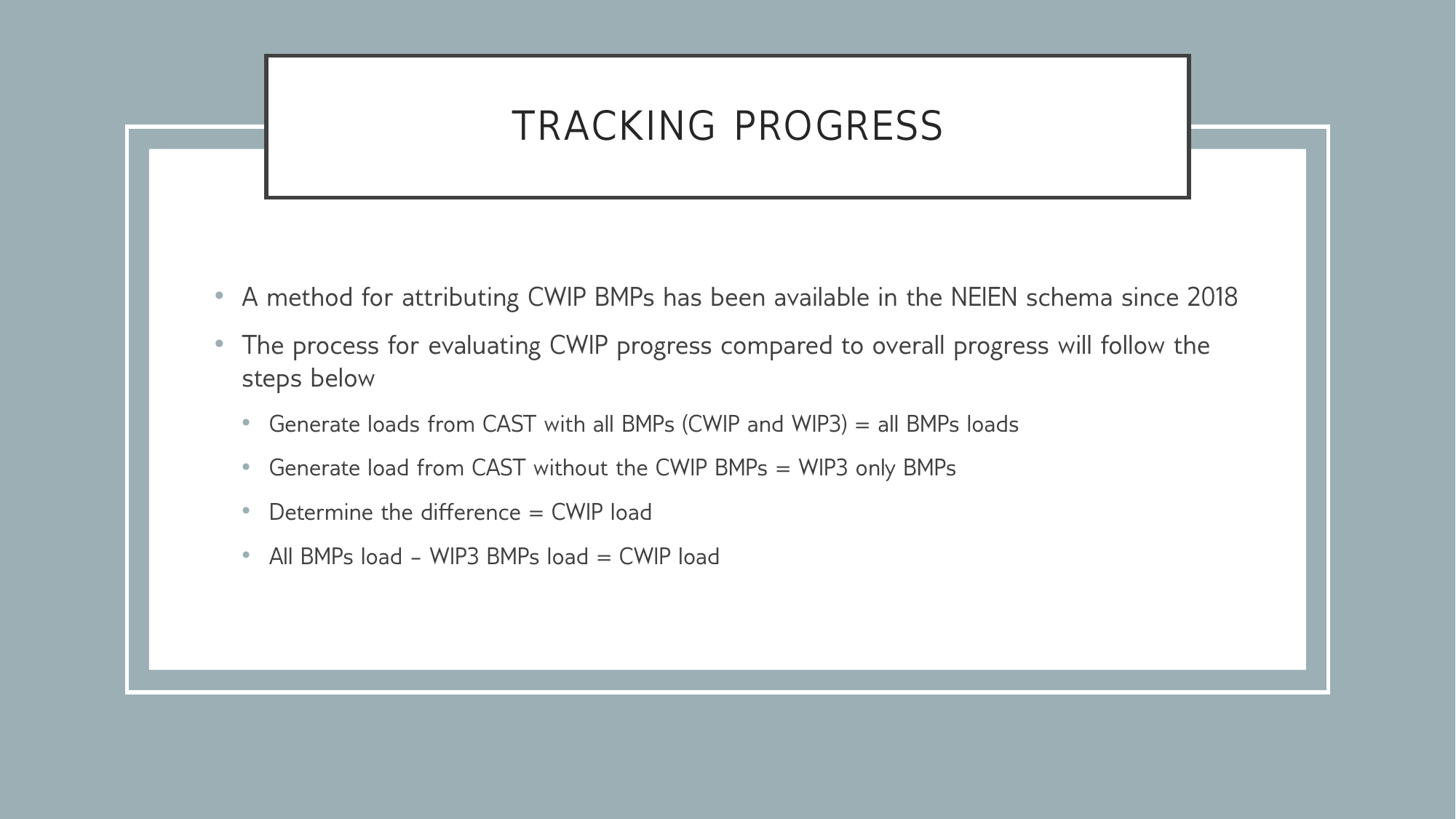

# Tracking Progress

A method for attributing CWIP BMPs has been available in the NEIEN schema since 2018
The process for evaluating CWIP progress compared to overall progress will follow the steps below
Generate loads from CAST with all BMPs (CWIP and WIP3) = all BMPs loads
Generate load from CAST without the CWIP BMPs = WIP3 only BMPs
Determine the difference = CWIP load
All BMPs load – WIP3 BMPs load = CWIP load